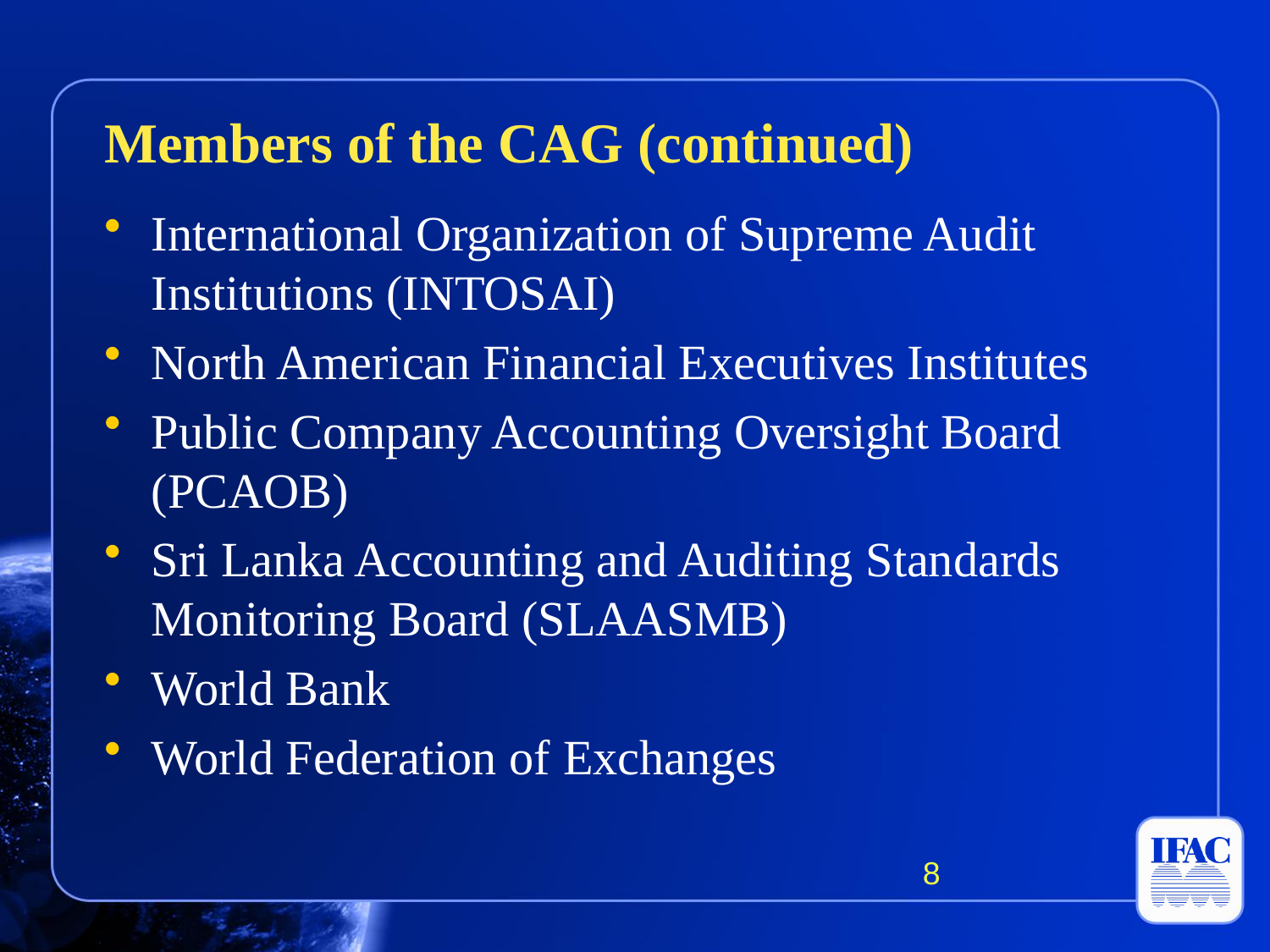

Members of the CAG (continued)
International Organization of Supreme Audit Institutions (INTOSAI)
North American Financial Executives Institutes
Public Company Accounting Oversight Board (PCAOB)
Sri Lanka Accounting and Auditing Standards Monitoring Board (SLAASMB)
World Bank
World Federation of Exchanges
8